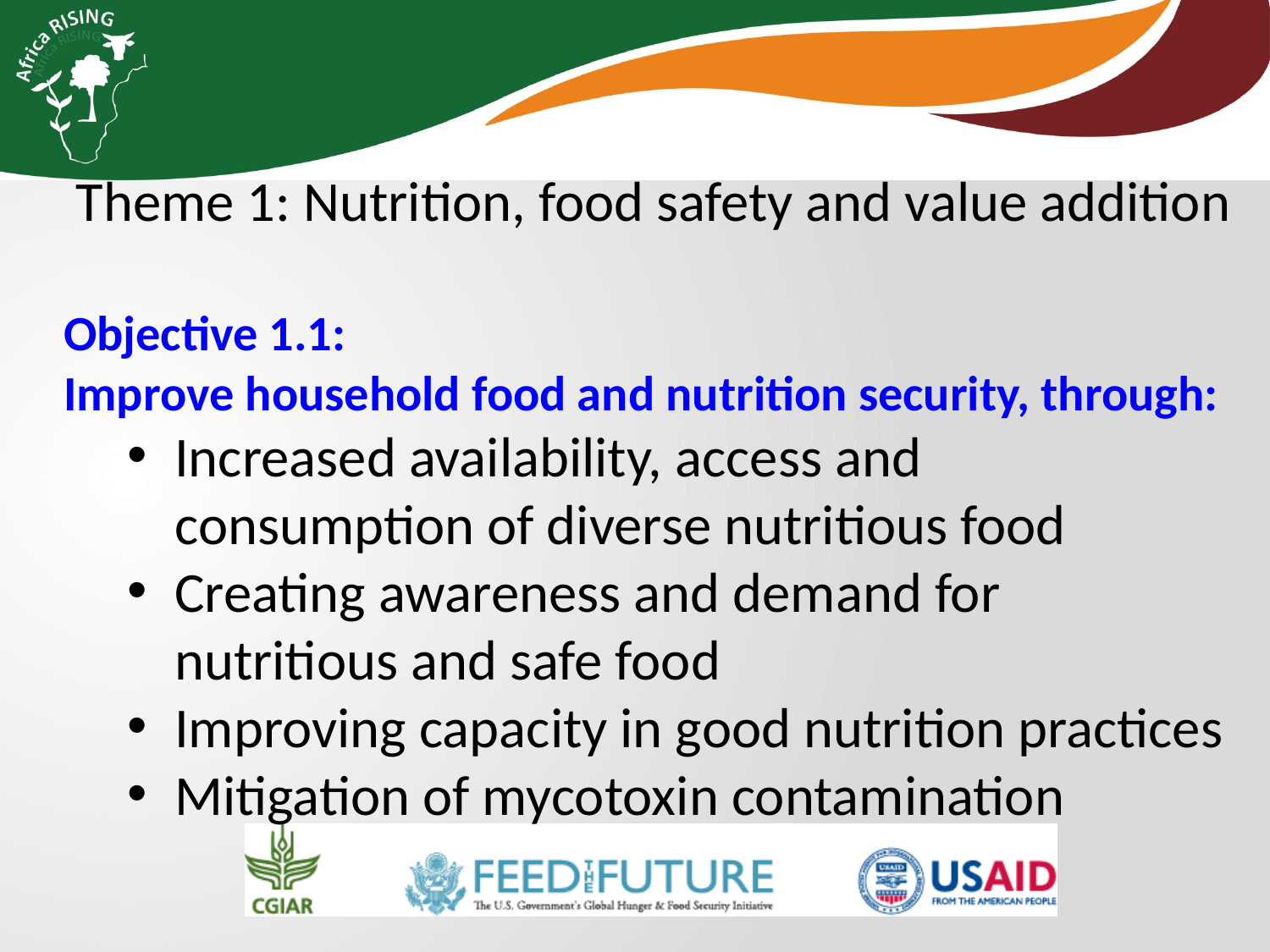

Theme 1: Nutrition, food safety and value addition
Objective 1.1:
Improve household food and nutrition security, through:
Increased availability, access and consumption of diverse nutritious food
Creating awareness and demand for nutritious and safe food
Improving capacity in good nutrition practices
Mitigation of mycotoxin contamination